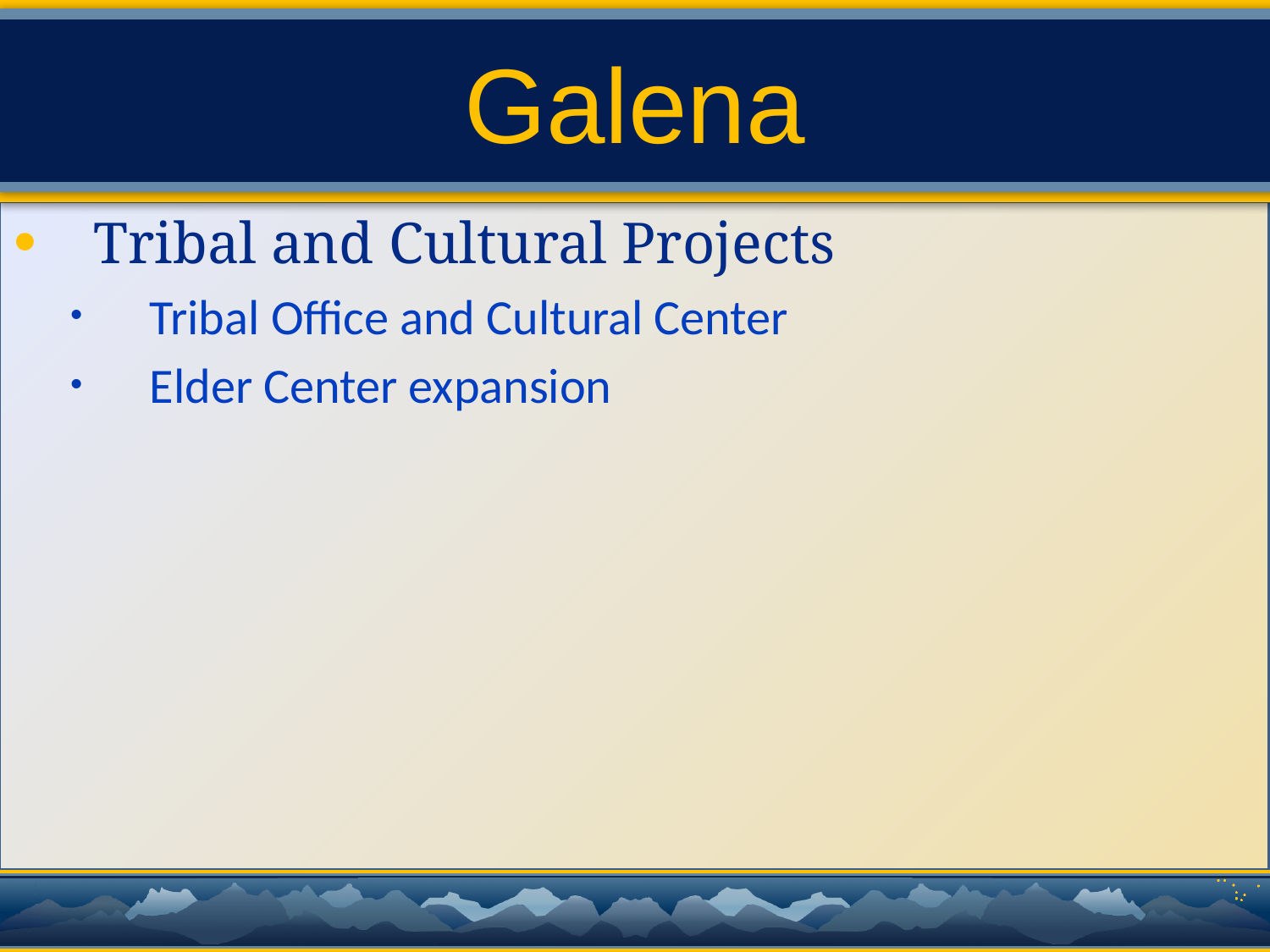

# Galena
Tribal and Cultural Projects
Tribal Office and Cultural Center
Elder Center expansion